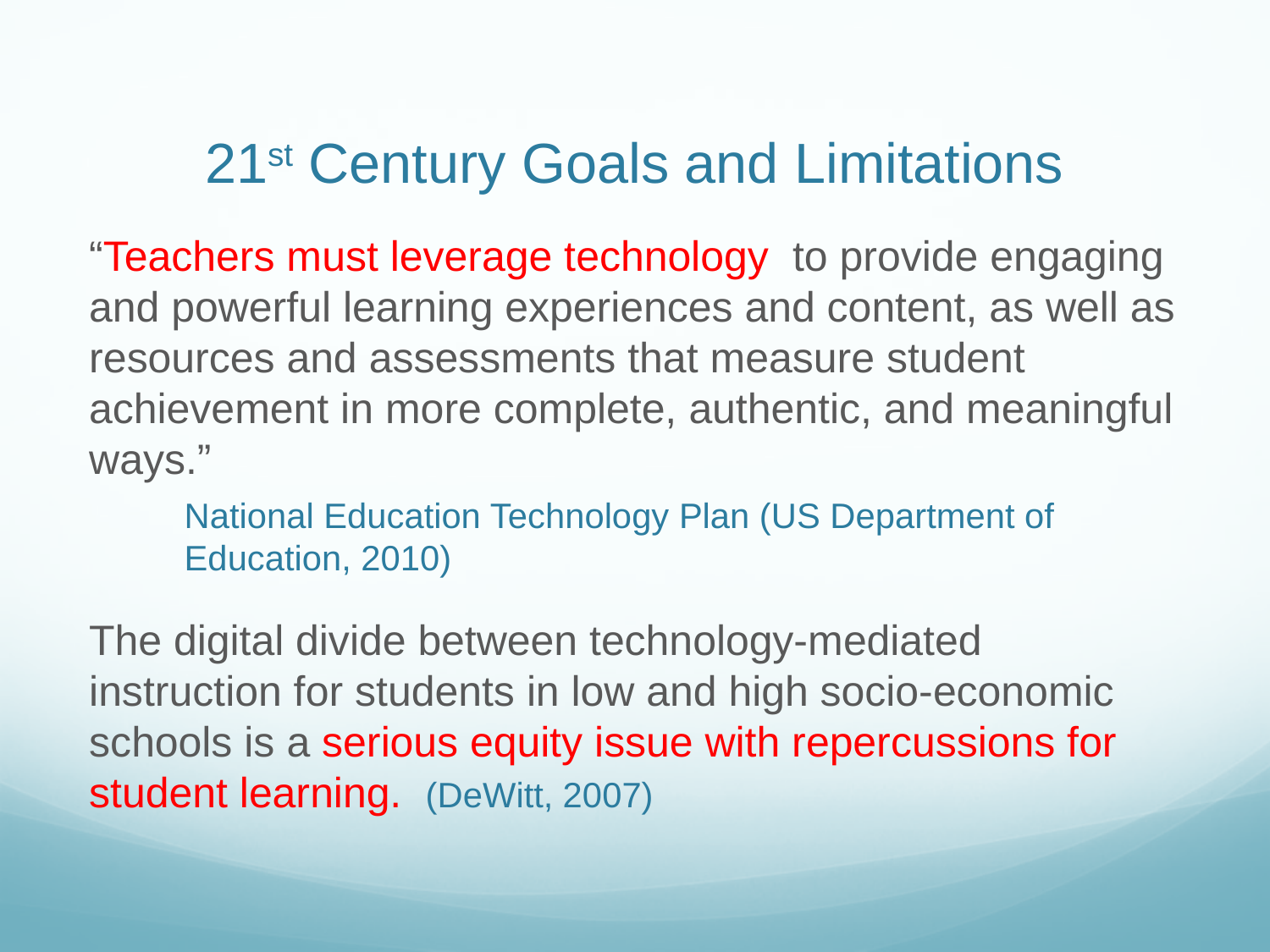

# 21st Century Goals and Limitations
“Teachers must leverage technology  to provide engaging and powerful learning experiences and content, as well as resources and assessments that measure student achievement in more complete, authentic, and meaningful ways.”
National Education Technology Plan (US Department of Education, 2010)
The digital divide between technology-mediated instruction for students in low and high socio-economic schools is a serious equity issue with repercussions for student learning.  (DeWitt, 2007)